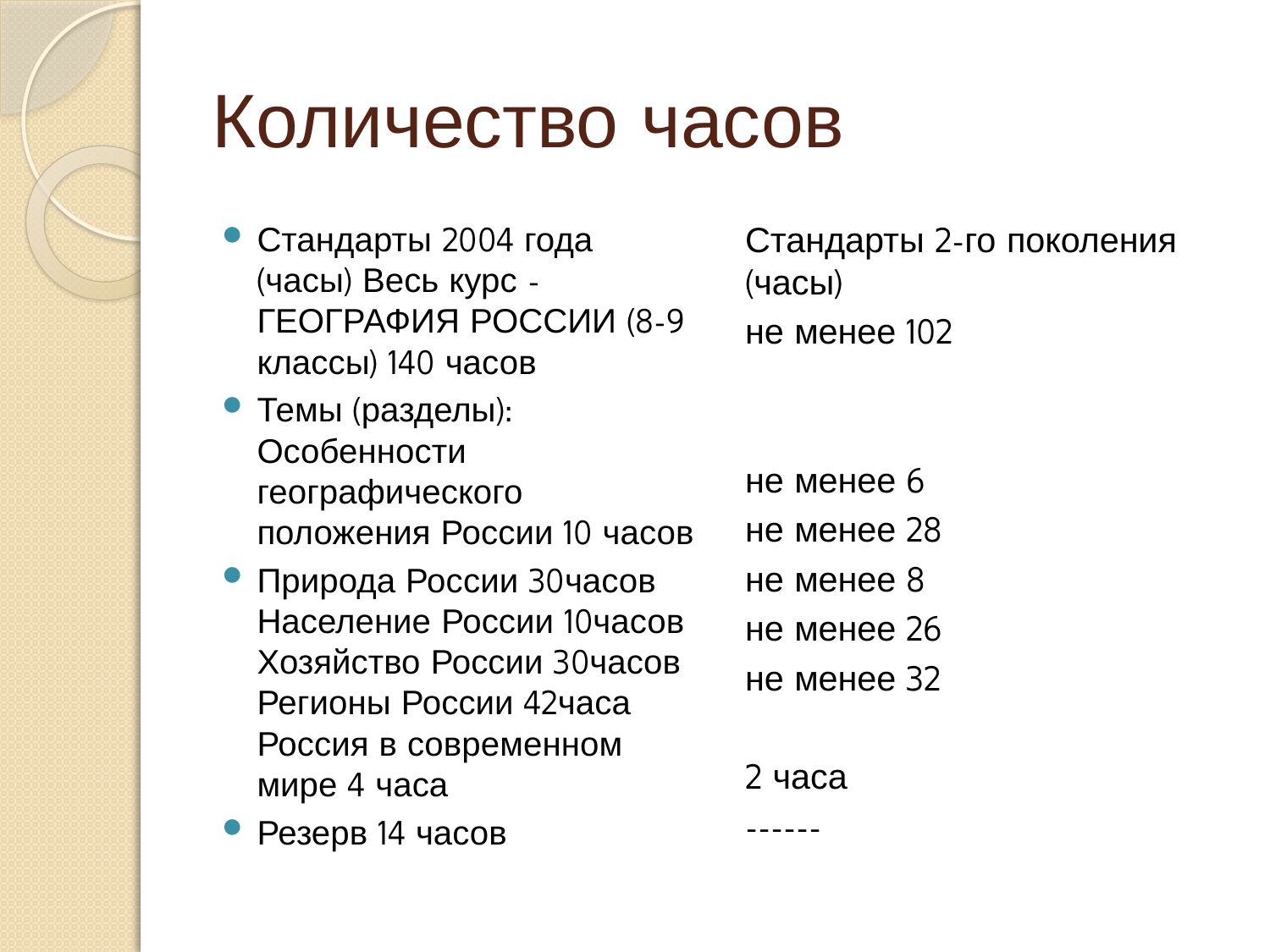

# Количество часов
Стандарты 2004 года (часы) Весь курс - ГЕОГРАФИЯ РОССИИ (8-9 классы) 140 часов
Темы (разделы): Особенности географического положения России 10 часов
Природа России 30часов Население России 10часов Хозяйство России 30часов Регионы России 42часа Россия в современном мире 4 часа
Резерв 14 часов
Стандарты 2-го поколения (часы)
не менее 102

не менее 6
не менее 28
не менее 8
не менее 26
не менее 32

2 часа
------